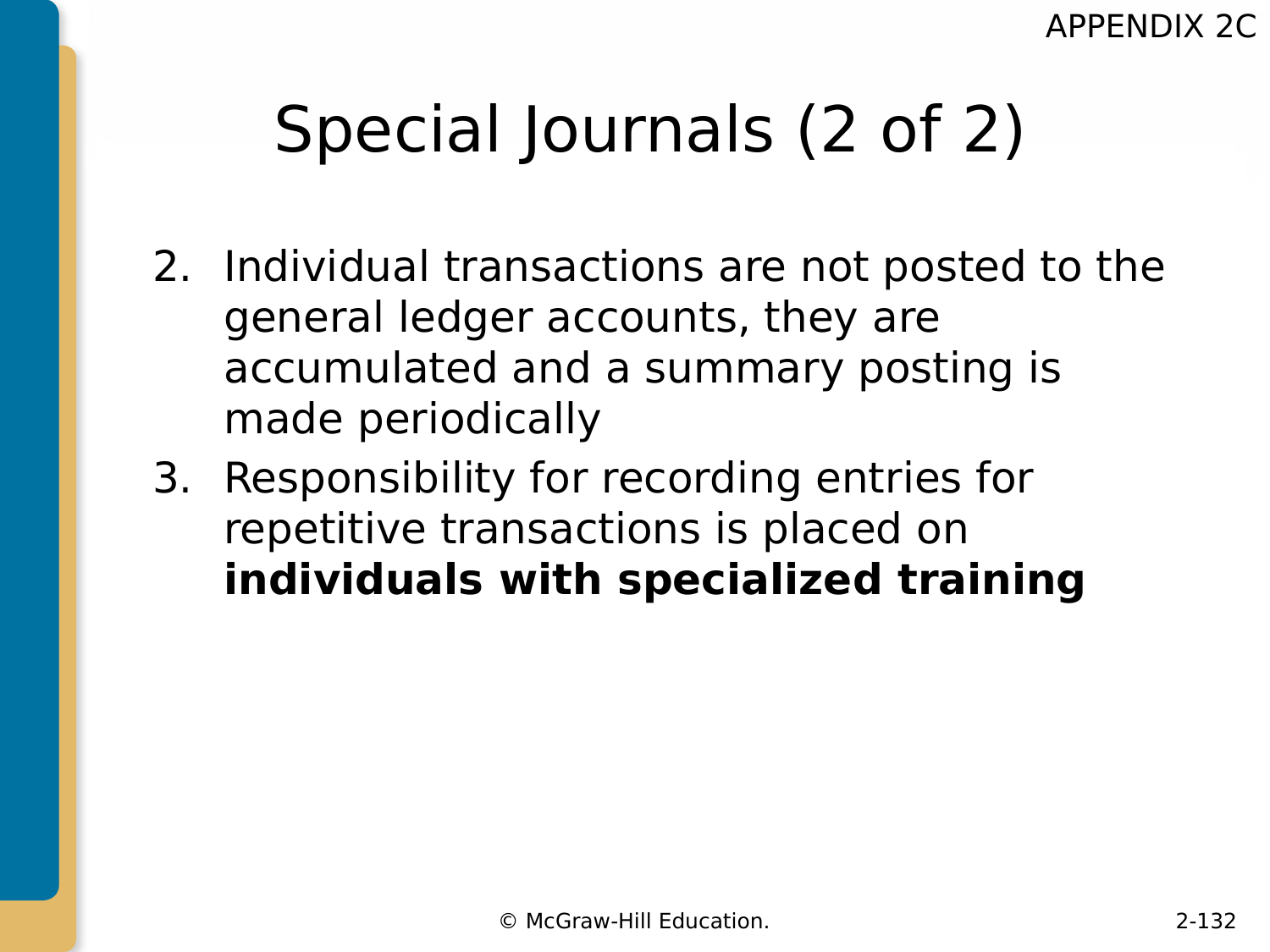

APPENDIX 2C
# Special Journals (2 of 2)
Individual transactions are not posted to the general ledger accounts, they are accumulated and a summary posting is made periodically
Responsibility for recording entries for repetitive transactions is placed on individuals with specialized training